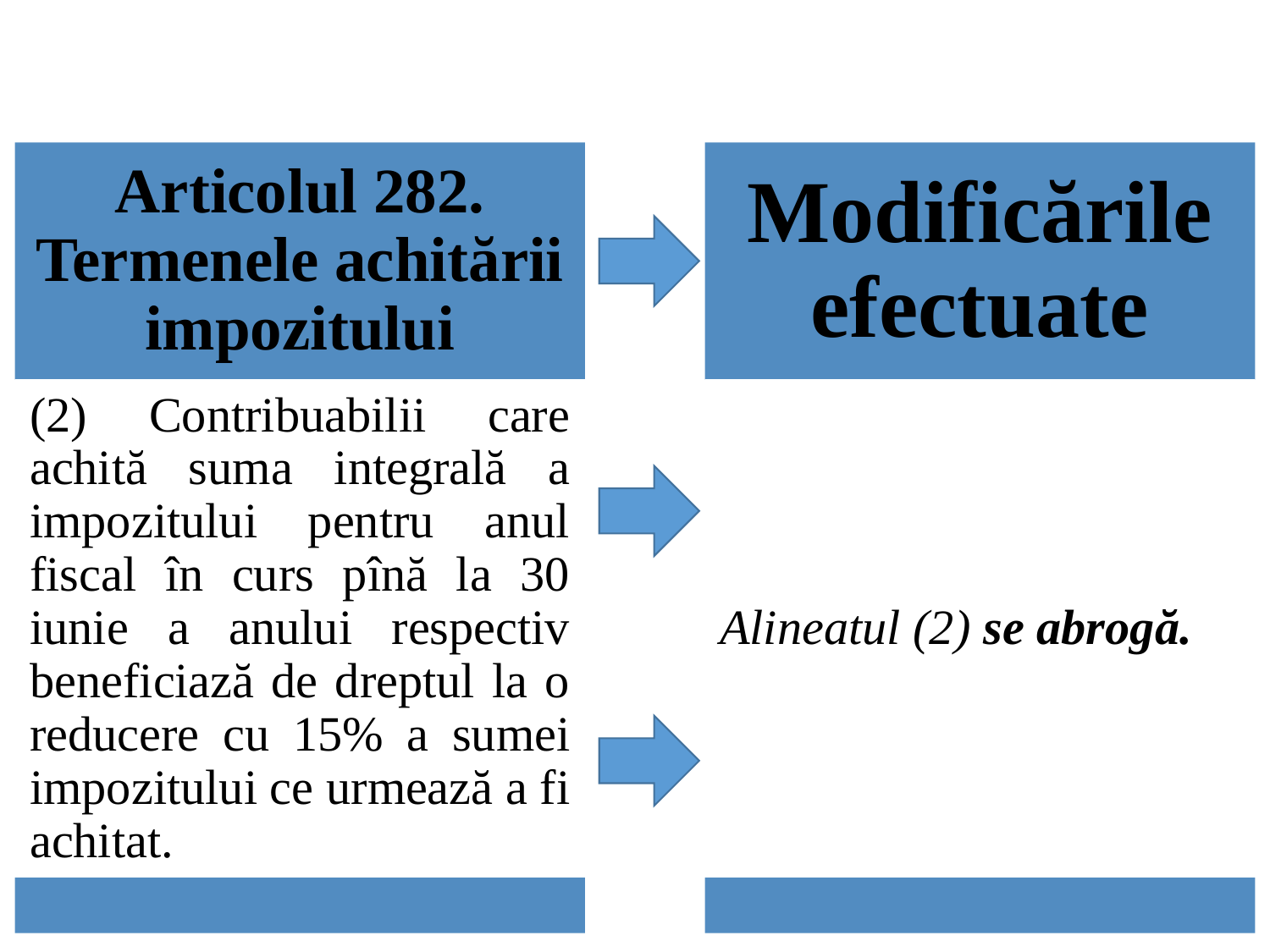

Articolul 282. Termenele achitării impozitului
(2) Contribuabilii care achită suma integrală a impozitului pentru anul fiscal în curs pînă la 30 iunie a anului respectiv beneficiază de dreptul la o reducere cu 15% a sumei impozitului ce urmează a fi achitat.
Modificările efectuate
Alineatul (2) se abrogă.

4